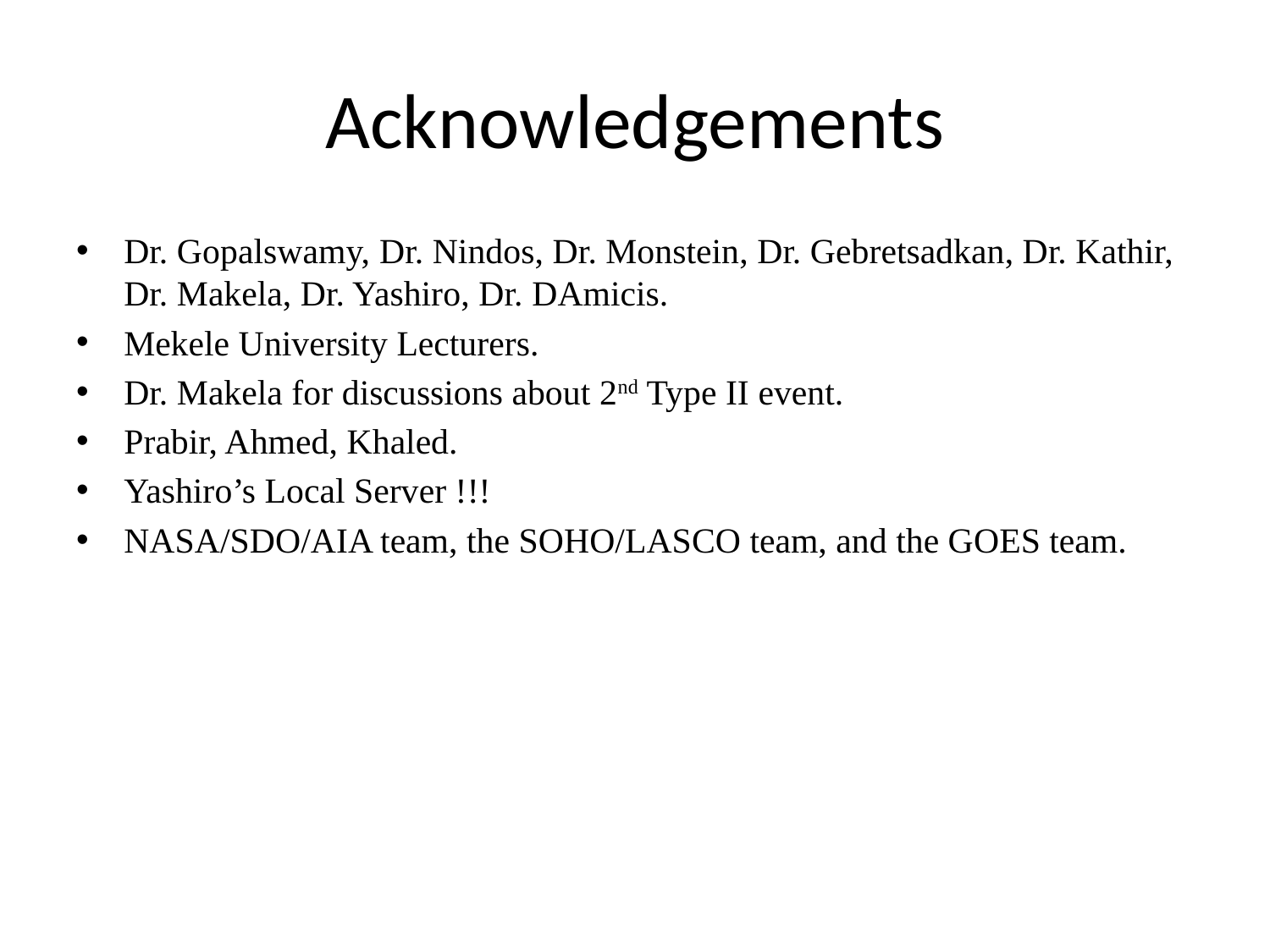

# Acknowledgements
Dr. Gopalswamy, Dr. Nindos, Dr. Monstein, Dr. Gebretsadkan, Dr. Kathir, Dr. Makela, Dr. Yashiro, Dr. DAmicis.
Mekele University Lecturers.
Dr. Makela for discussions about 2nd Type II event.
Prabir, Ahmed, Khaled.
Yashiro’s Local Server !!!
NASA/SDO/AIA team, the SOHO/LASCO team, and the GOES team.